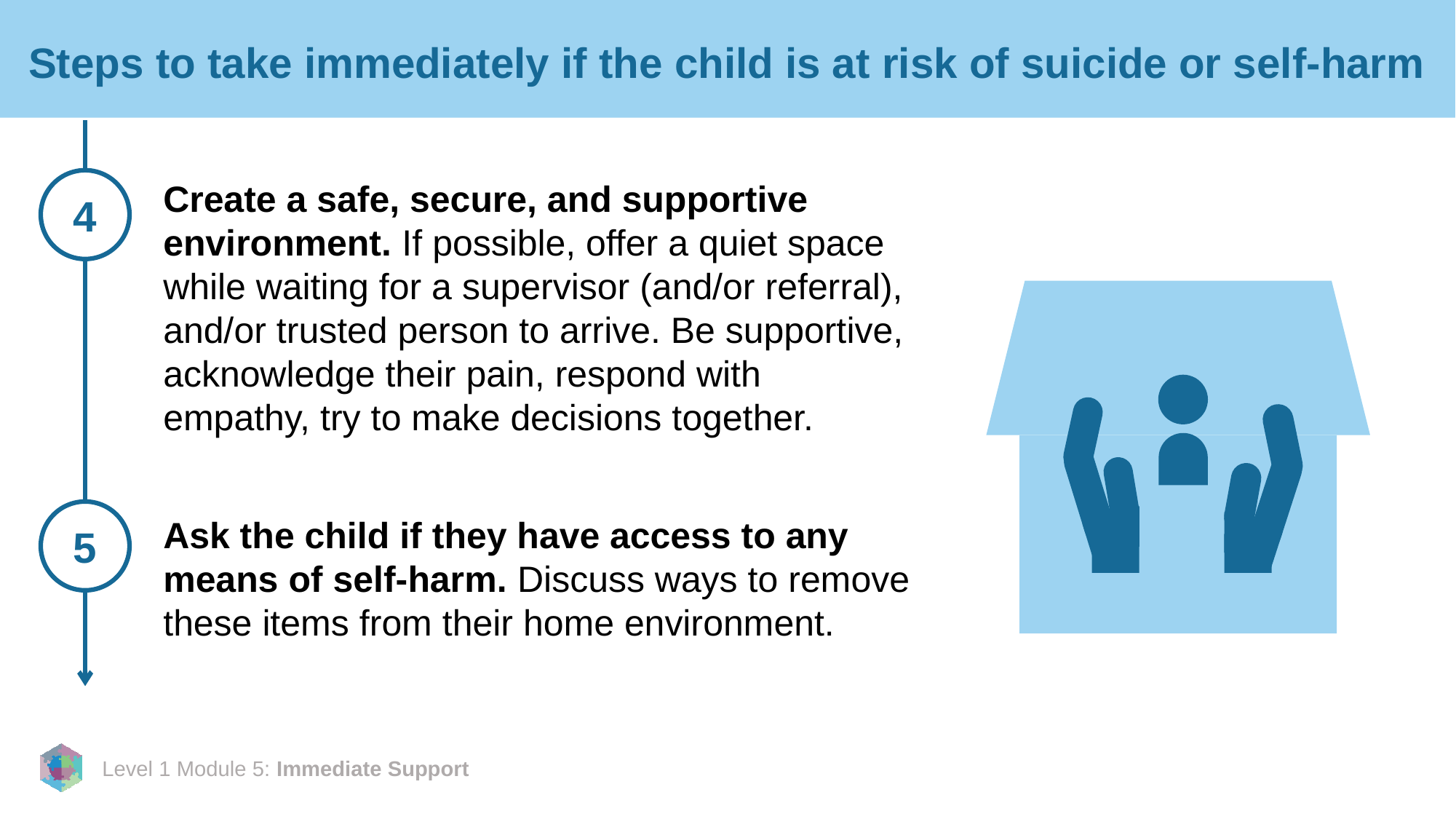

# Steps to take immediately if the child is at risk of suicide or self-harm
4
Create a safe, secure, and supportive environment. If possible, offer a quiet space while waiting for a supervisor (and/or referral), and/or trusted person to arrive. Be supportive, acknowledge their pain, respond with empathy, try to make decisions together.

Ask the child if they have access to any means of self-harm. Discuss ways to remove these items from their home environment.

5